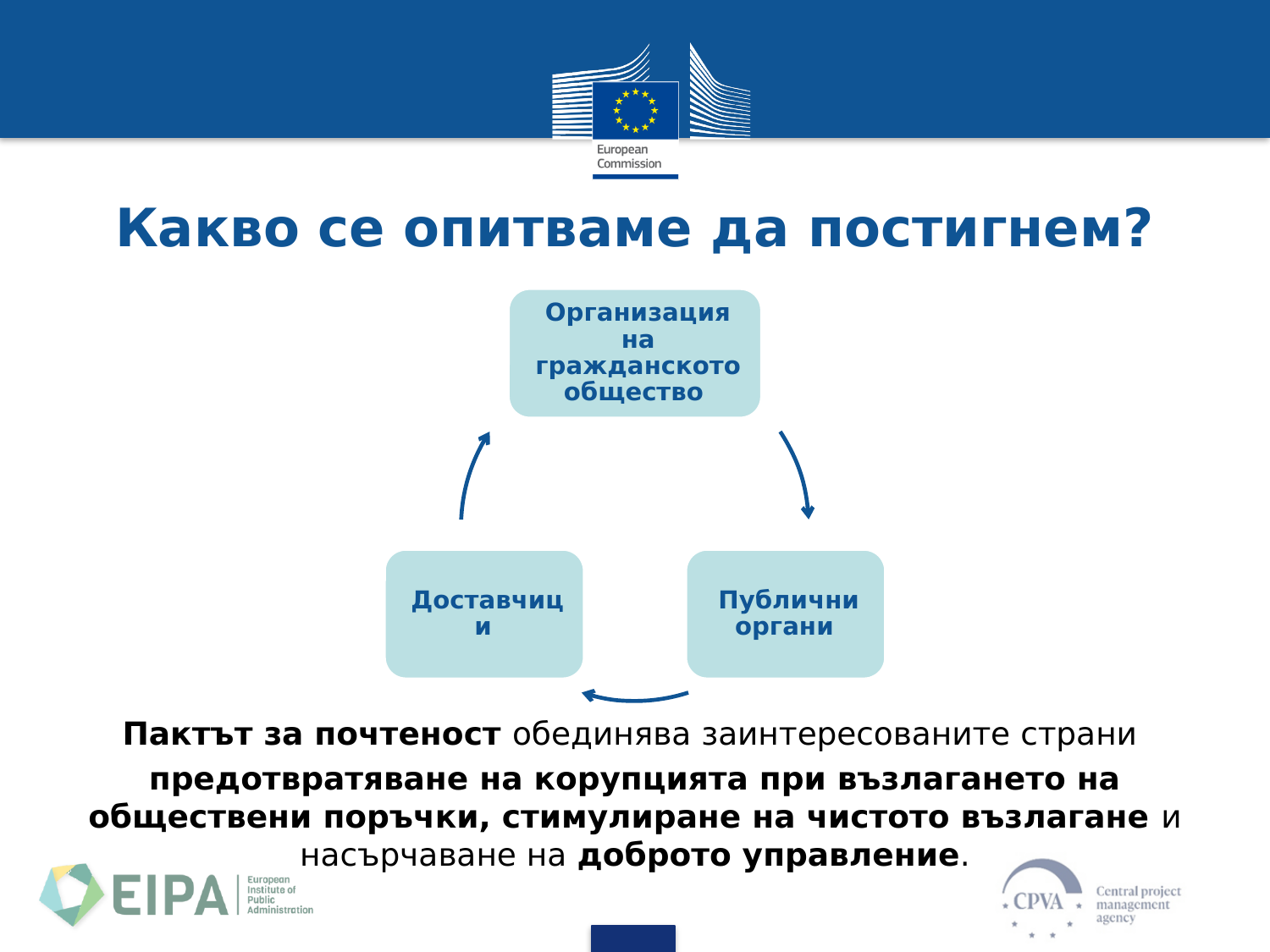

# Какво се опитваме да постигнем?
Организация на гражданското общество
Публични органи
Доставчици
Пактът за почтеност обединява заинтересованите страни
предотвратяване на корупцията при възлагането на обществени поръчки, стимулиране на чистото възлагане и насърчаване на доброто управление.